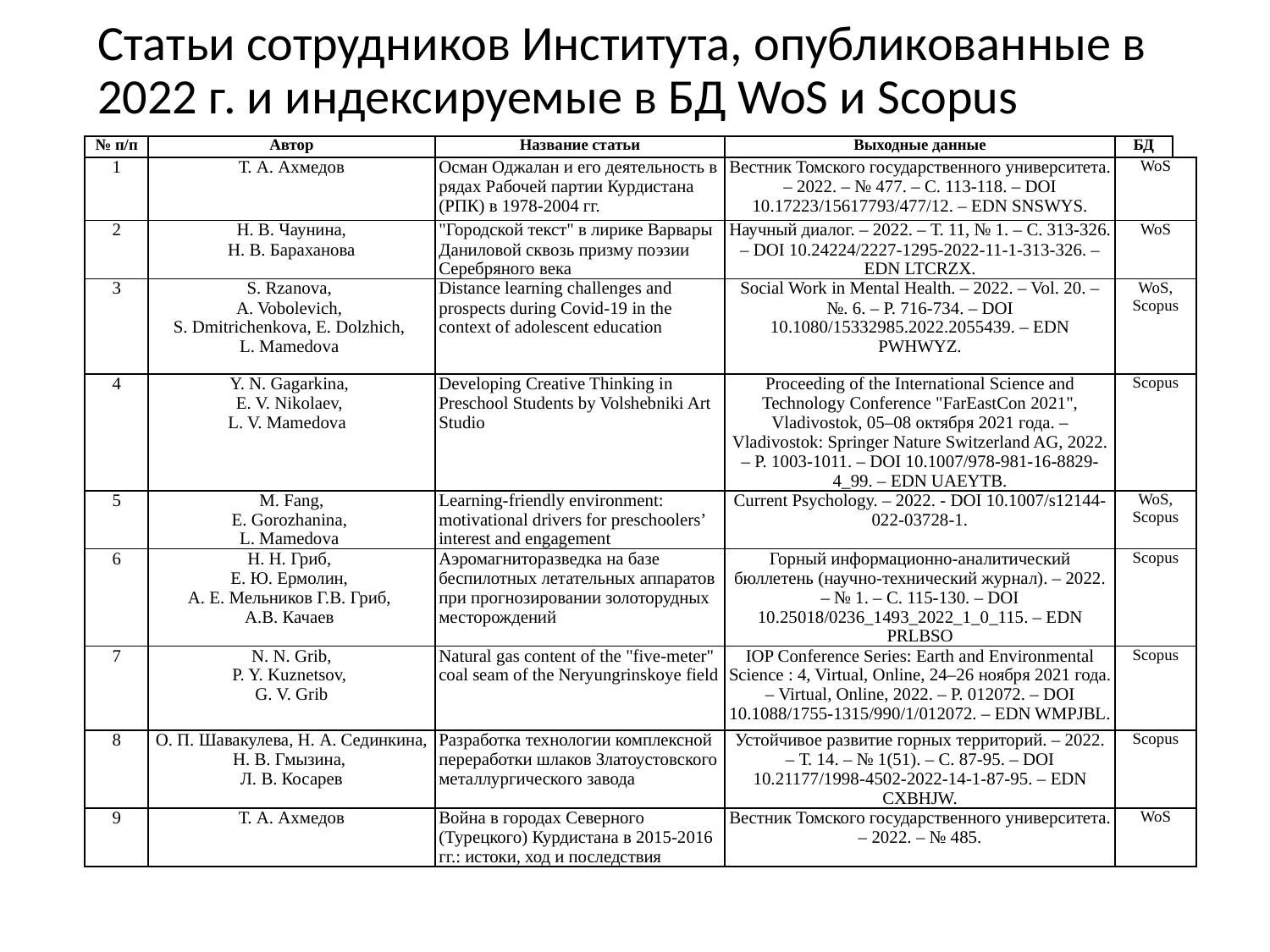

# Статьи сотрудников Института, опубликованные в 2022 г. и индексируемые в БД WoS и Scopus
| № п/п | Автор | Название статьи | Выходные данные | БД |  |
| --- | --- | --- | --- | --- | --- |
| 1 | Т. А. Ахмедов | Осман Оджалан и его деятельность в рядах Рабочей партии Курдистана (РПК) в 1978-2004 гг. | Вестник Томского государственного университета. – 2022. – № 477. – С. 113-118. – DOI 10.17223/15617793/477/12. – EDN SNSWYS. | WoS |  |
| 2 | Н. В. Чаунина, Н. В. Бараханова | "Городской текст" в лирике Варвары Даниловой сквозь призму поэзии Серебряного века | Научный диалог. – 2022. – Т. 11, № 1. – С. 313-326. – DOI 10.24224/2227-1295-2022-11-1-313-326. – EDN LTCRZX. | WoS |  |
| 3 | S. Rzanova, A. Vobolevich, S. Dmitrichenkova, E. Dolzhich, L. Mamedova | Distance learning challenges and prospects during Covid-19 in the context of adolescent education | Social Work in Mental Health. – 2022. – Vol. 20. – №. 6. – P. 716-734. – DOI 10.1080/15332985.2022.2055439. – EDN PWHWYZ. | WoS, Scopus |  |
| 4 | Y. N. Gagarkina, E. V. Nikolaev, L. V. Mamedova | Developing Creative Thinking in Preschool Students by Volshebniki Art Studio | Proceeding of the International Science and Technology Conference "FarEastСon 2021", Vladivostok, 05–08 октября 2021 года. – Vladivostok: Springer Nature Switzerland AG, 2022. – P. 1003-1011. – DOI 10.1007/978-981-16-8829-4\_99. – EDN UAEYTB. | Scopus |  |
| 5 | M. Fang, E. Gorozhanina, L. Mamedova | Learning-friendly environment: motivational drivers for preschoolers’ interest and engagement | Current Psychology. – 2022. - DOI 10.1007/s12144-022-03728-1. | WoS, Scopus |  |
| 6 | Н. Н. Гриб, Е. Ю. Ермолин, А. Е. Мельников Г.В. Гриб, А.В. Качаев | Аэромагниторазведка на базе беспилотных летательных аппаратов при прогнозировании золоторудных месторождений | Горный информационно-аналитический бюллетень (научно-технический журнал). – 2022. – № 1. – С. 115-130. – DOI 10.25018/0236\_1493\_2022\_1\_0\_115. – EDN PRLBSO | Scopus |  |
| 7 | N. N. Grib, P. Y. Kuznetsov, G. V. Grib | Natural gas content of the "five-meter" coal seam of the Neryungrinskoye field | IOP Conference Series: Earth and Environmental Science : 4, Virtual, Online, 24–26 ноября 2021 года. – Virtual, Online, 2022. – P. 012072. – DOI 10.1088/1755-1315/990/1/012072. – EDN WMPJBL. | Scopus |  |
| 8 | О. П. Шавакулева, Н. А. Сединкина, Н. В. Гмызина, Л. В. Косарев | Разработка технологии комплексной переработки шлаков Златоустовского металлургического завода | Устойчивое развитие горных территорий. – 2022. – Т. 14. – № 1(51). – С. 87-95. – DOI 10.21177/1998-4502-2022-14-1-87-95. – EDN CXBHJW. | Scopus |  |
| 9 | Т. А. Ахмедов | Война в городах Северного (Турецкого) Курдистана в 2015-2016 гг.: истоки, ход и последствия | Вестник Томского государственного университета. – 2022. – № 485. | WoS |  |